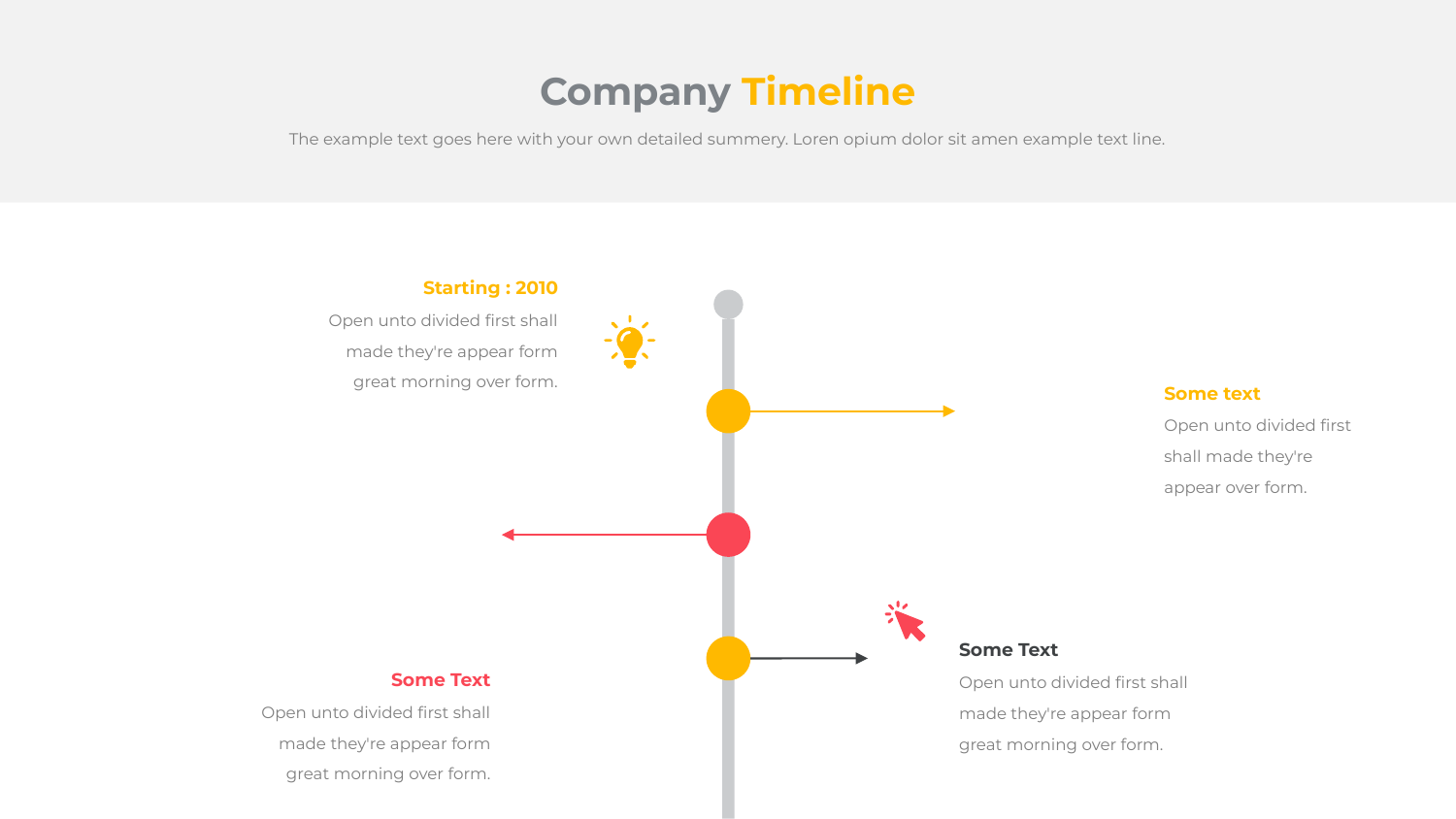

# Company Timeline
The example text goes here with your own detailed summery. Loren opium dolor sit amen example text line.
Starting : 2010
Open unto divided first shall made they're appear form great morning over form.

Some text
Open unto divided first shall made they're appear over form.

Some Text
Open unto divided first shall made they're appear form great morning over form.
Some Text
Open unto divided first shall made they're appear form great morning over form.